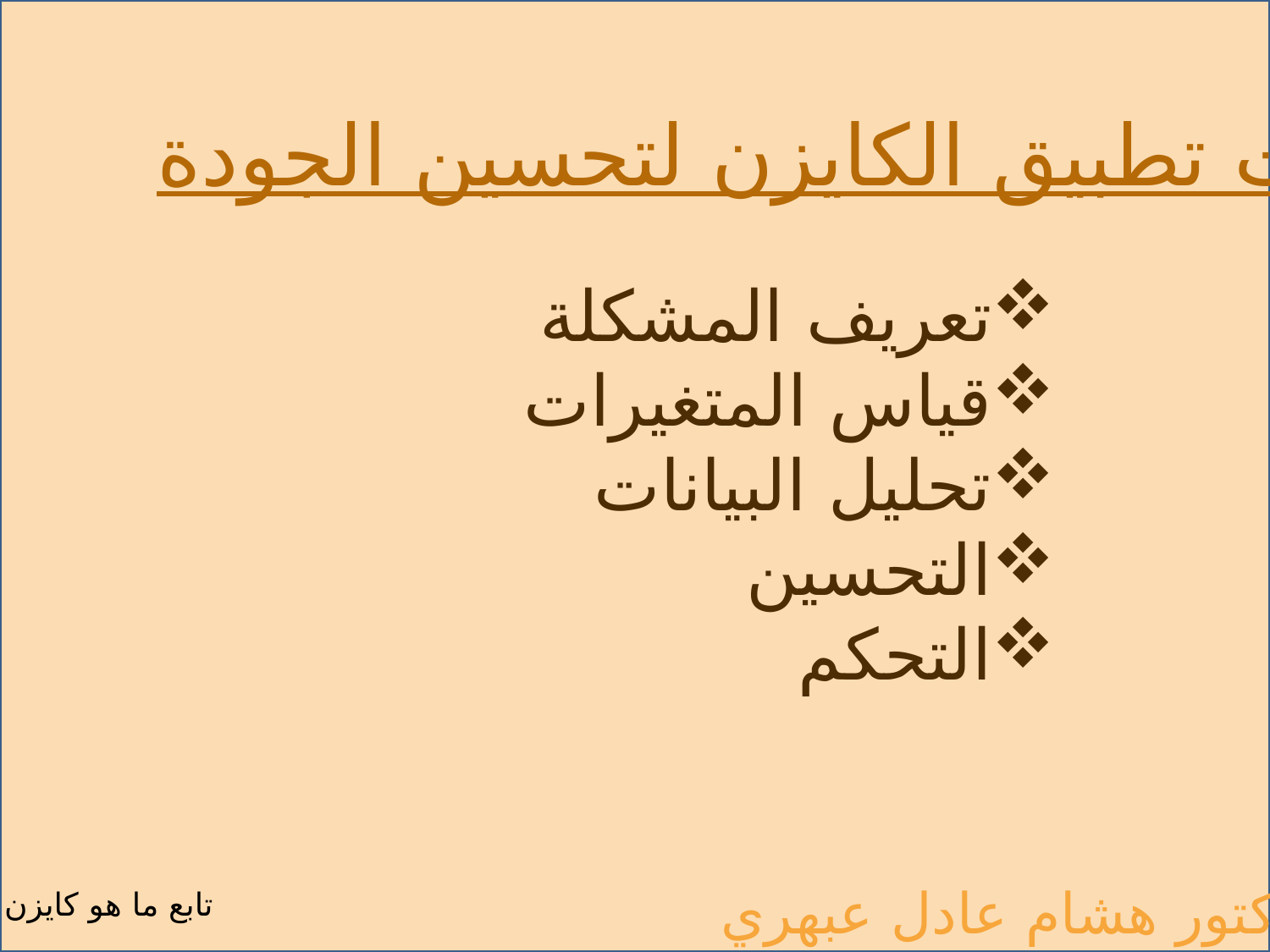

خطوات تطبيق الكايزن لتحسين الجودة
تعريف المشكلة
قياس المتغيرات
تحليل البيانات
التحسين
التحكم
الدكتور هشام عادل عبهري
تابع ما هو كايزن